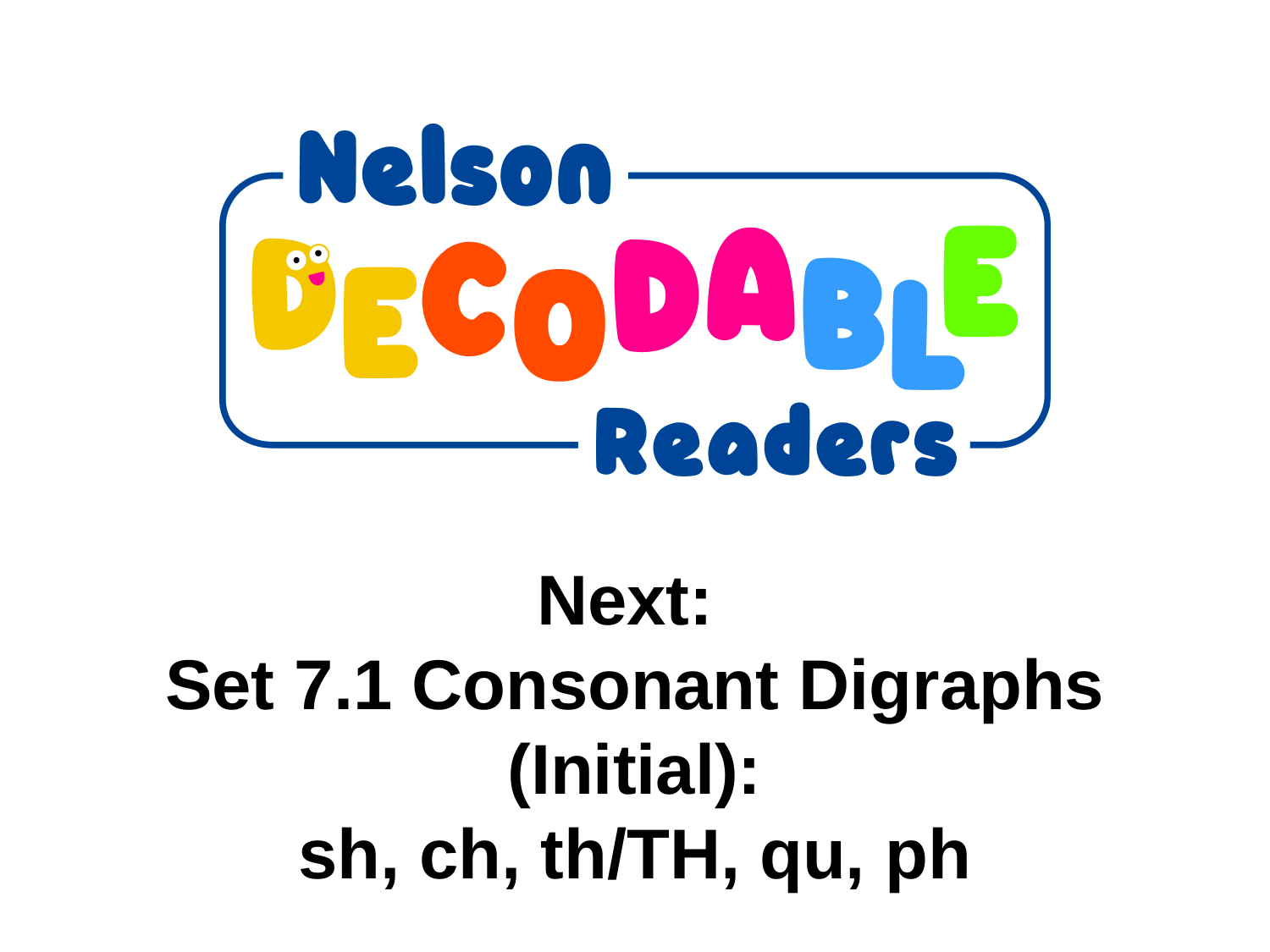

Next:
Set 7.1 Consonant Digraphs (Initial):
sh, ch, th/TH, qu, ph